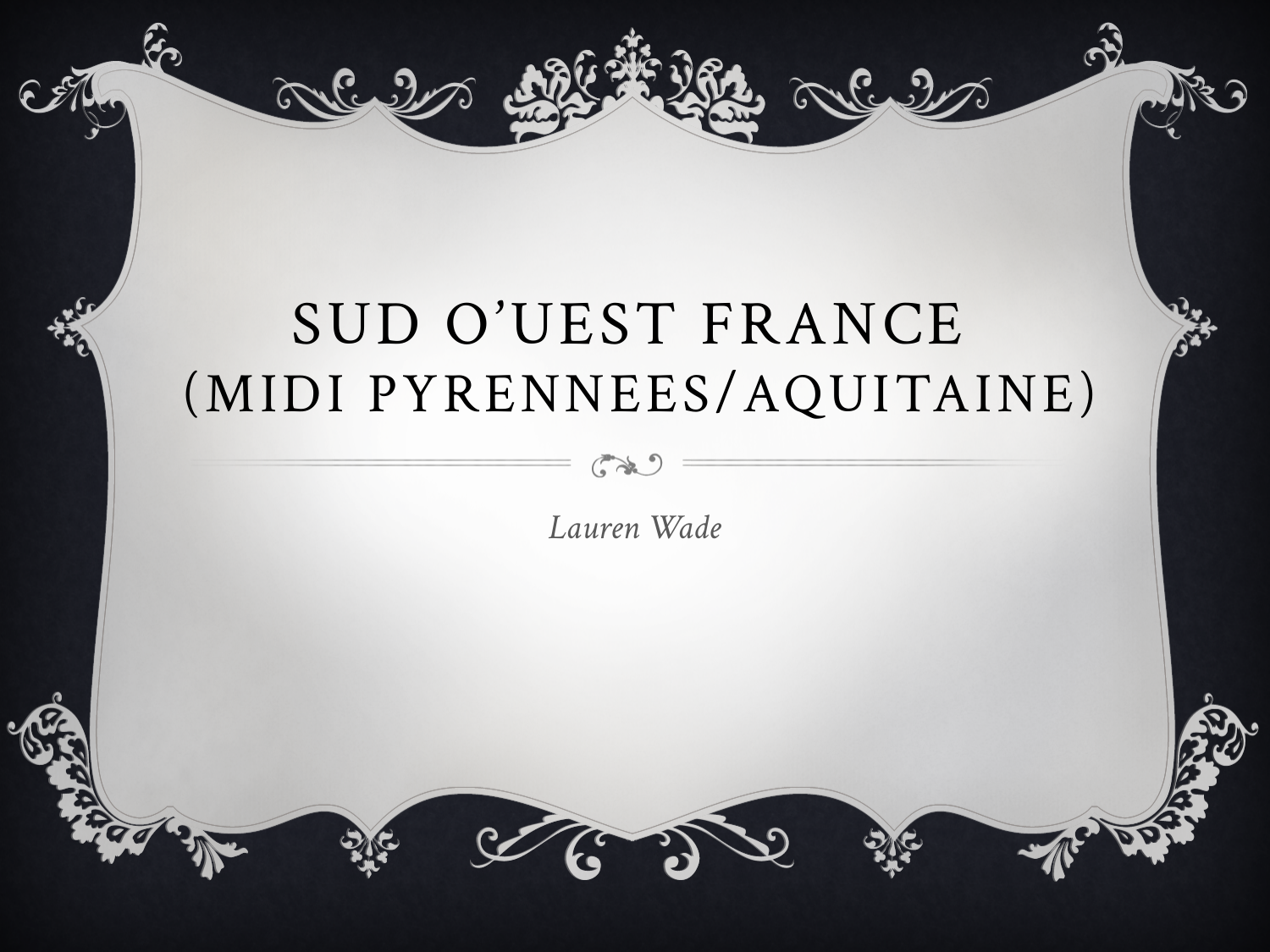

# Sud O’uest France (Midi Pyrennees/Aquitaine)
Lauren Wade